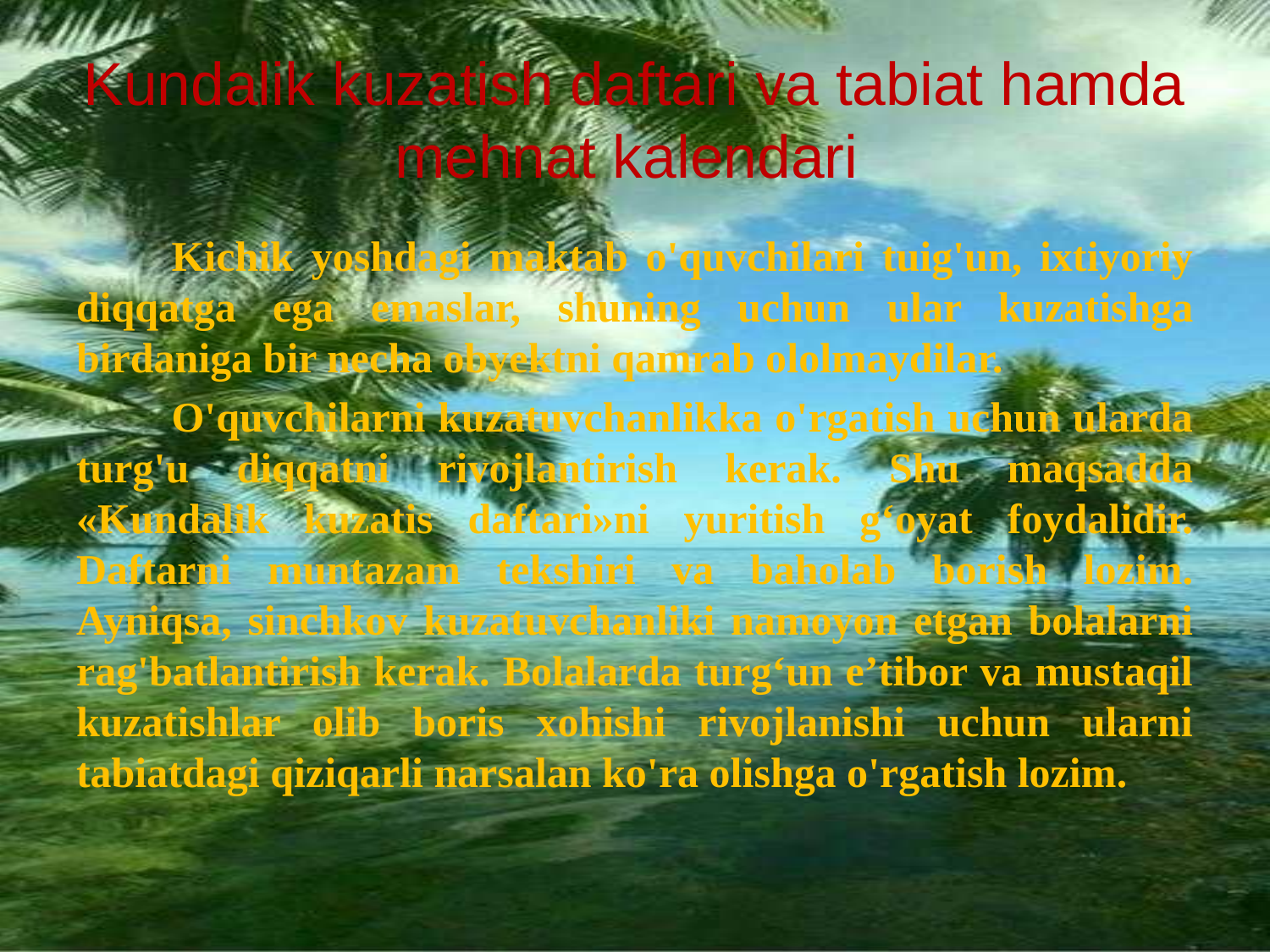

# Kundalik kuzatish daftari va tabiat hamda mehnat kalendari
	Kichik yoshdagi maktab o'quvchilari tuig'un, ixtiyoriy diqqatga ega emaslar, shuning uchun ular kuzatishga birdaniga bir necha obyektni qamrab ololmaydilar.
	O'quvchilarni kuzatuvchanlikka o'rgatish uchun ularda turg'u diqqatni rivojlantirish kerak. Shu maqsadda «Kundalik kuzatis daftari»ni yuritish g‘oyat foydalidir. Daftarni muntazam tekshiri va baholab borish lozim. Ayniqsa, sinchkov kuzatuvchanliki namoyon etgan bolalarni rag'batlantirish kerak. Bolalarda turg‘un e’tibor va mustaqil kuzatishlar olib boris xohishi rivojlanishi uchun ularni tabiatdagi qiziqarli narsalan ko'ra olishga o'rgatish lozim.